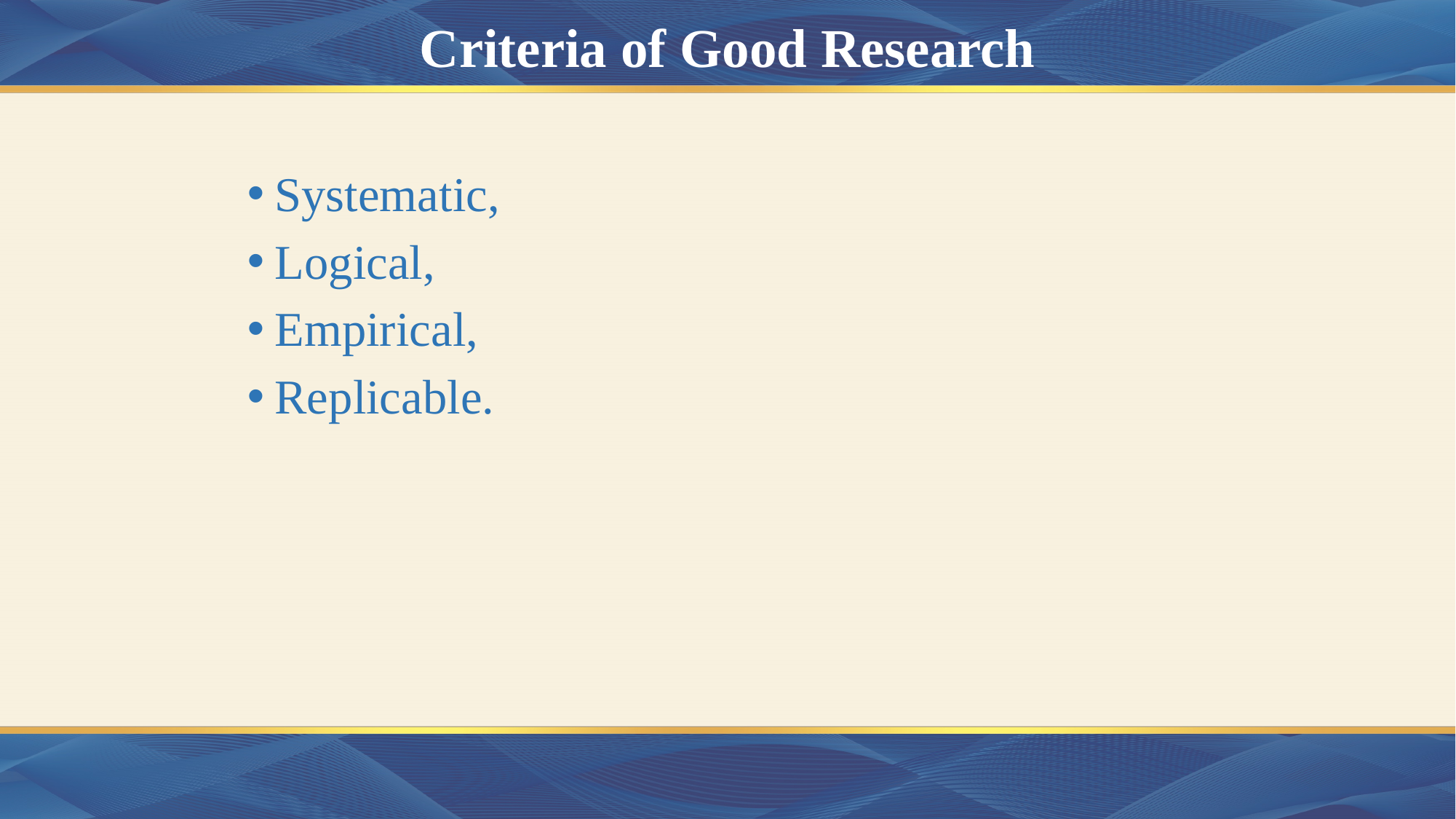

# Criteria of Good Research
Systematic,
Logical,
Empirical,
Replicable.